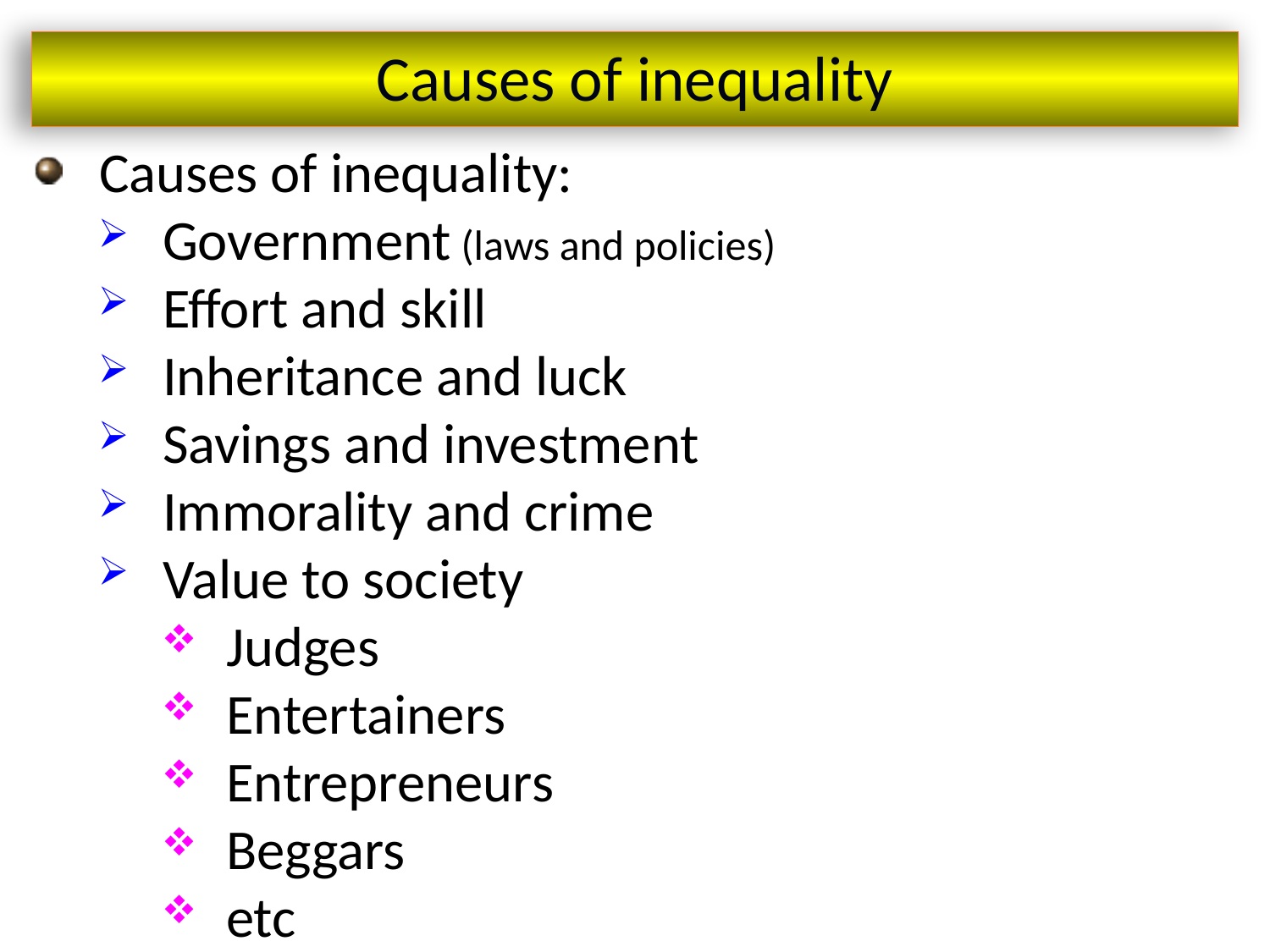

Causes of inequality
Causes of inequality:
Government (laws and policies)
Effort and skill
Inheritance and luck
Savings and investment
Immorality and crime
Value to society
Judges
Entertainers
Entrepreneurs
Beggars
etc